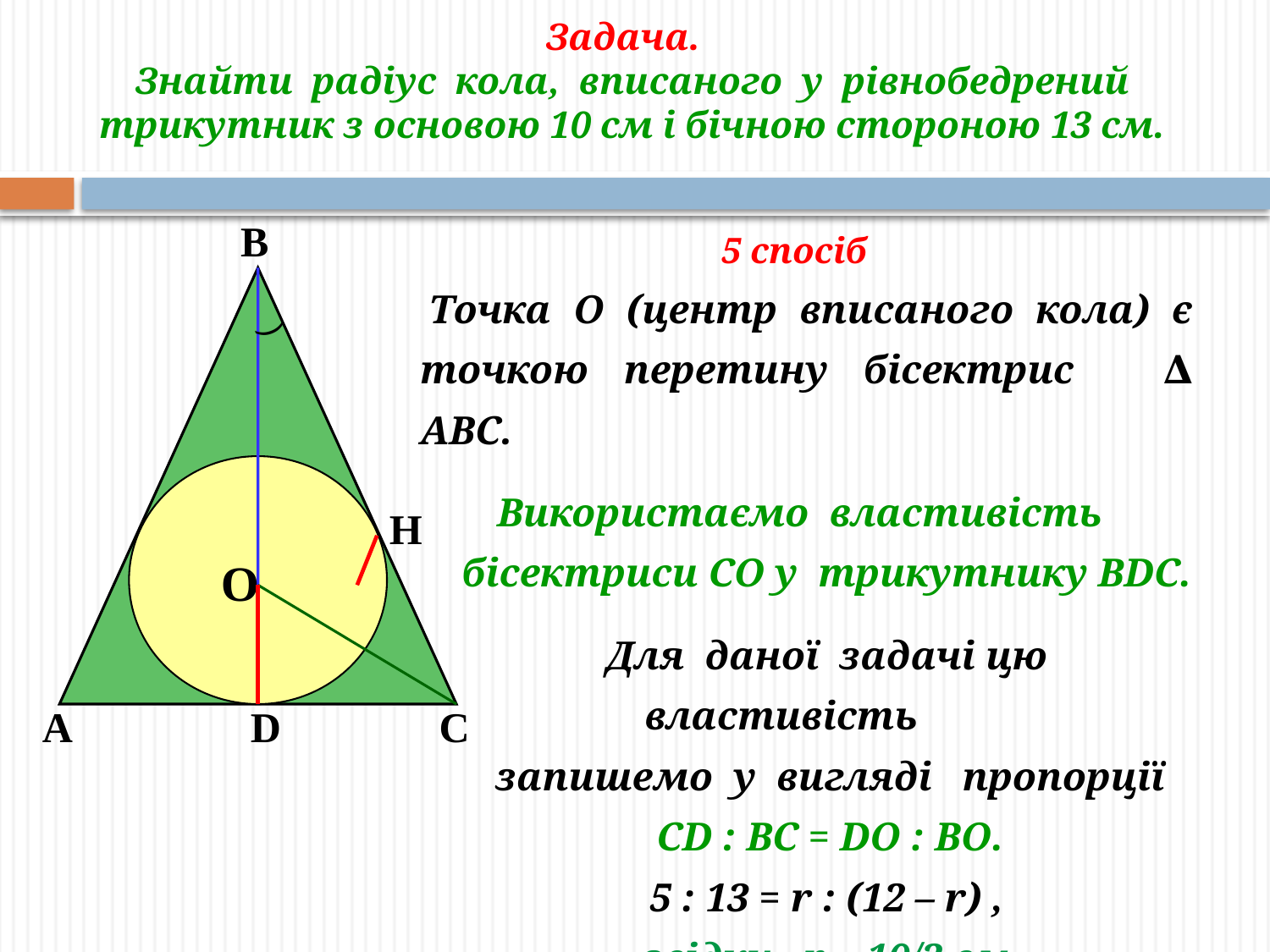

# Задача. Знайти  радіус  кола,  вписаного  у  рівнобедрений трикутник з основою 10 см і бічною стороною 13 см.

5 спосіб

В
 Точка О (центр вписаного кола) є точкою  перетину  бісектрис     ∆ АВС.

Використаємо  властивість
         бісектриси СО у  трикутнику ВDС.

          Для  даної  задачі цю  властивість
       запишемо  у  вигляді   пропорції
      CD : BC = DO : BO.
         5 : 13 = r : (12 – r) ,
           звідки   r = 10/3 cм .

)

Н
О

А
D
С